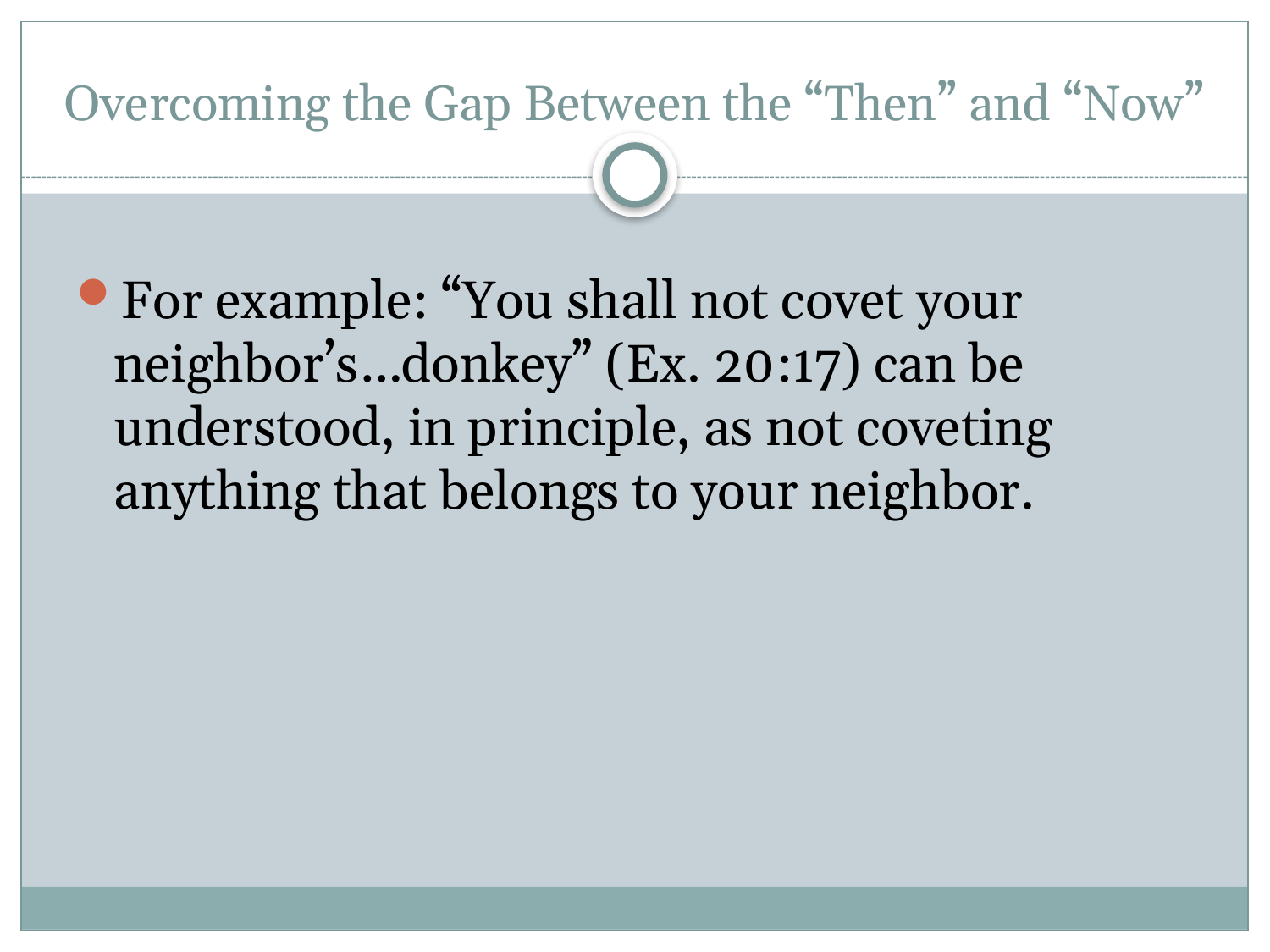

# Overcoming the Gap Between the “Then” and “Now”
For example: “You shall not covet your neighbor’s…donkey” (Ex. 20:17) can be understood, in principle, as not coveting anything that belongs to your neighbor.